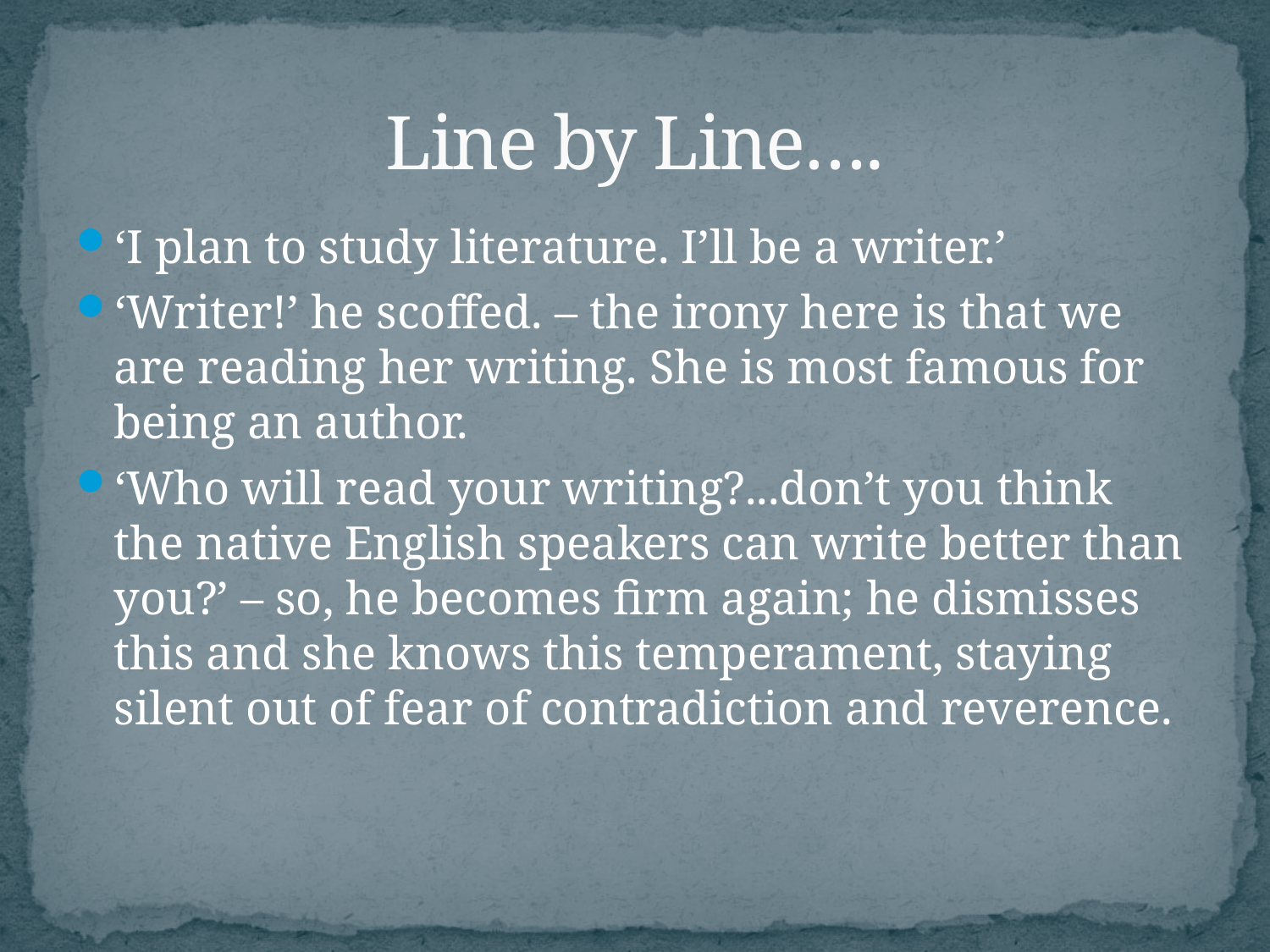

# Line by Line….
‘I plan to study literature. I’ll be a writer.’
‘Writer!’ he scoffed. – the irony here is that we are reading her writing. She is most famous for being an author.
‘Who will read your writing?...don’t you think the native English speakers can write better than you?’ – so, he becomes firm again; he dismisses this and she knows this temperament, staying silent out of fear of contradiction and reverence.